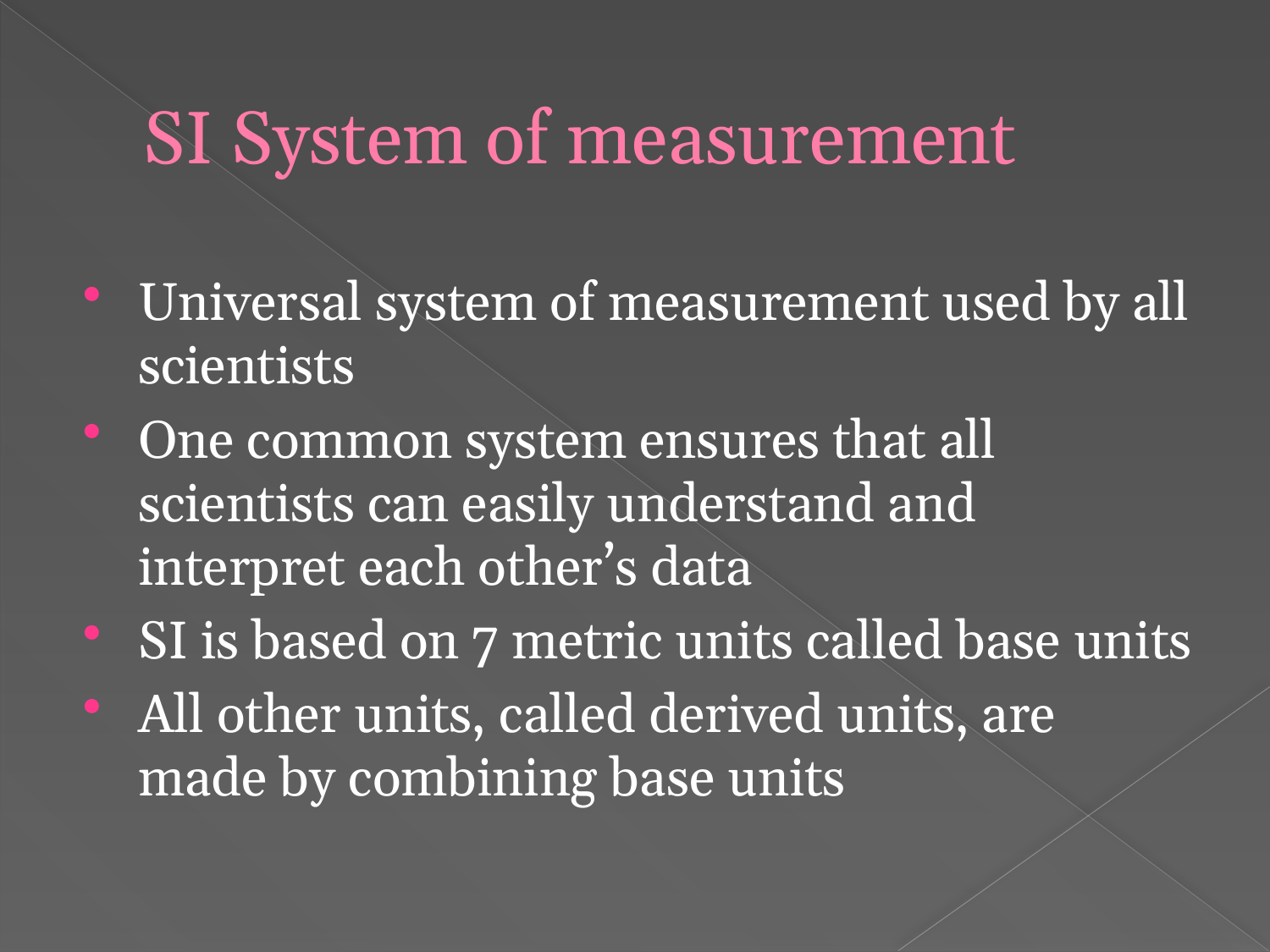

# SI System of measurement
Universal system of measurement used by all scientists
One common system ensures that all scientists can easily understand and interpret each other’s data
SI is based on 7 metric units called base units
All other units, called derived units, are made by combining base units